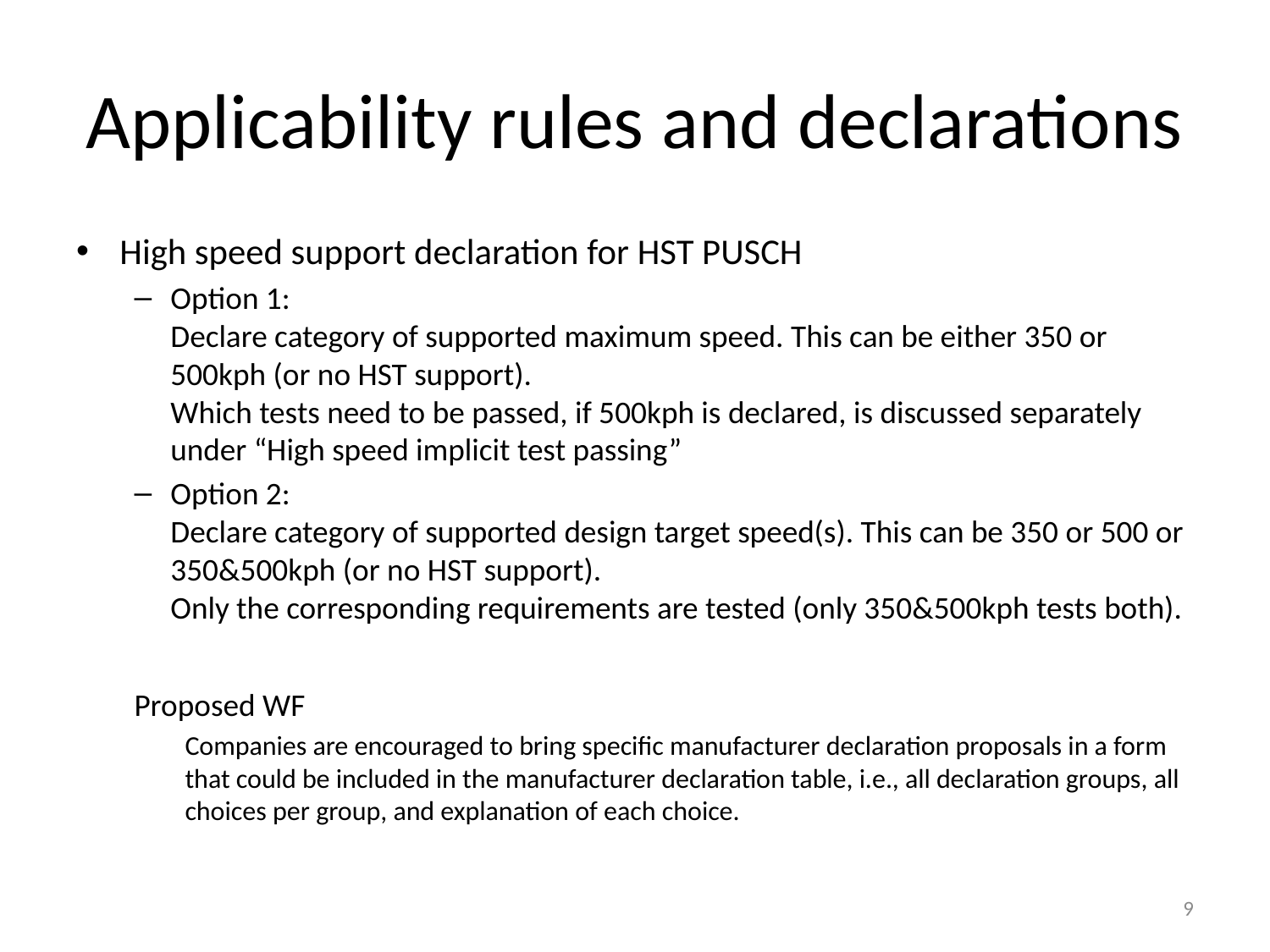

# Applicability rules and declarations
High speed support declaration for HST PUSCH
Option 1:
Declare category of supported maximum speed. This can be either 350 or 500kph (or no HST support).
Which tests need to be passed, if 500kph is declared, is discussed separately under “High speed implicit test passing”
Option 2:
Declare category of supported design target speed(s). This can be 350 or 500 or 350&500kph (or no HST support).
Only the corresponding requirements are tested (only 350&500kph tests both).

Proposed WF
Companies are encouraged to bring specific manufacturer declaration proposals in a form that could be included in the manufacturer declaration table, i.e., all declaration groups, all choices per group, and explanation of each choice.
9